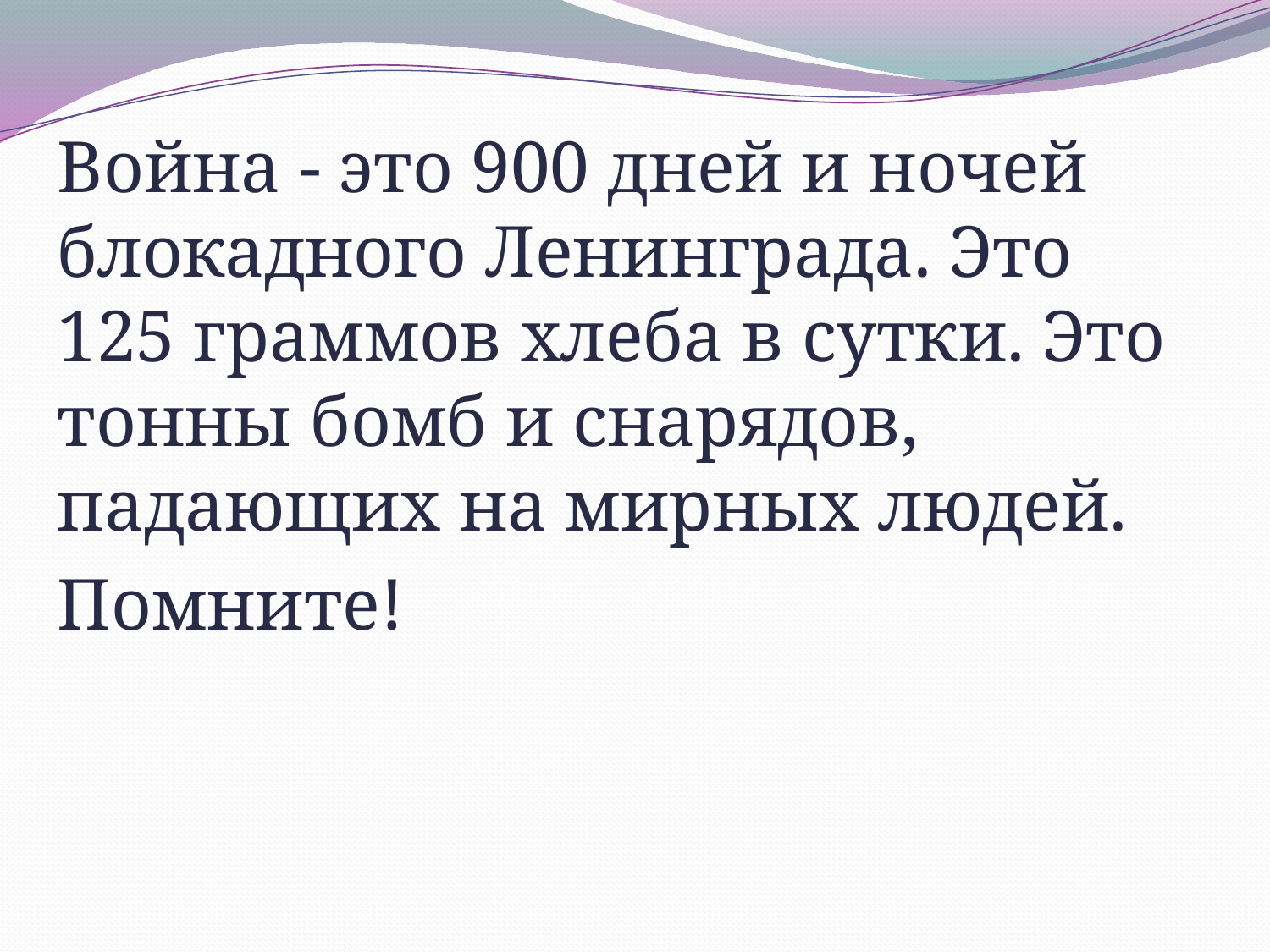

Война - это 900 дней и ночей блокадного Ленинграда. Это 125 граммов хлеба в сутки. Это тонны бомб и снарядов, падающих на мирных людей.
Помните!